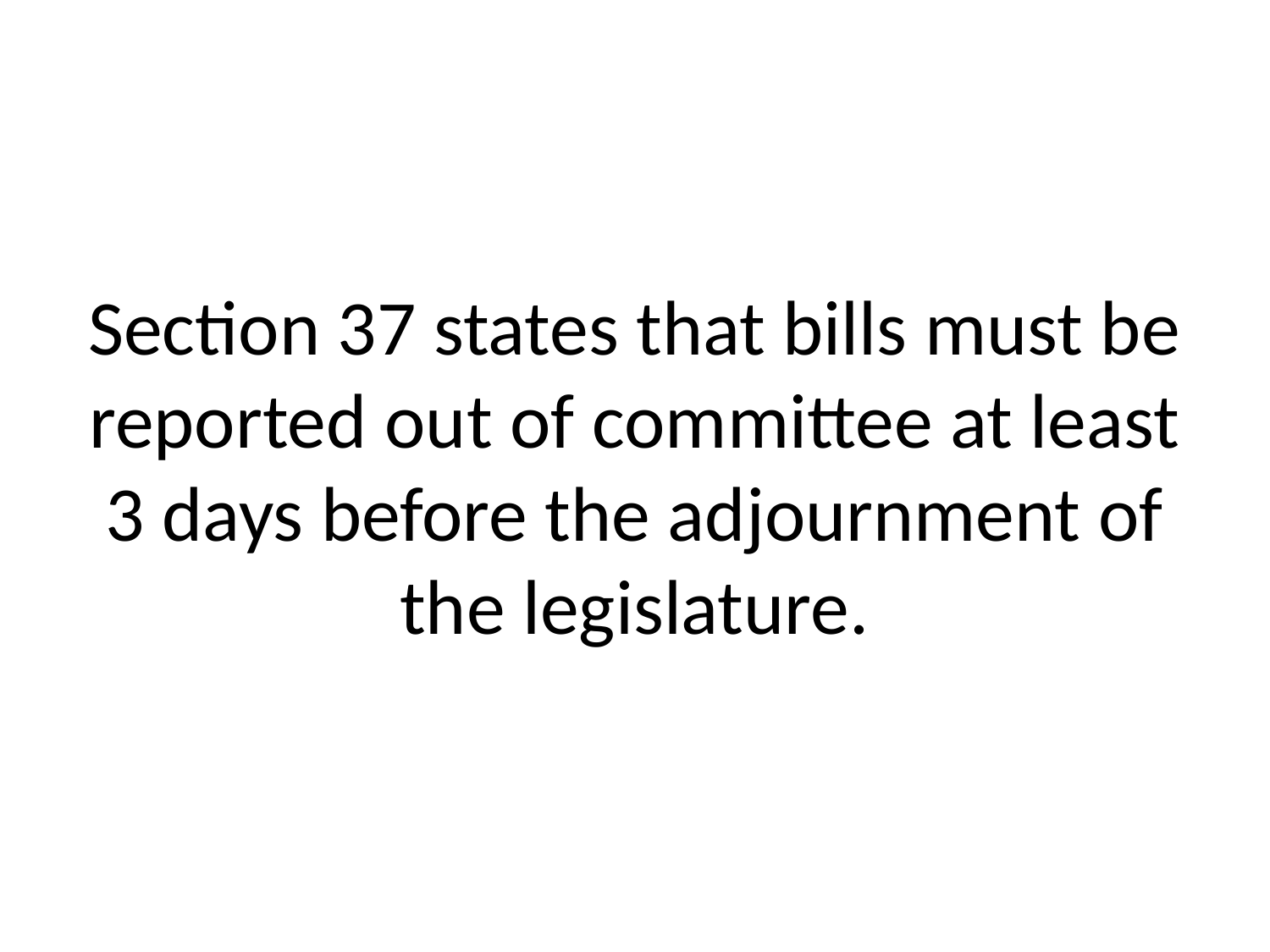

# Section 37 states that bills must be reported out of committee at least 3 days before the adjournment of the legislature.